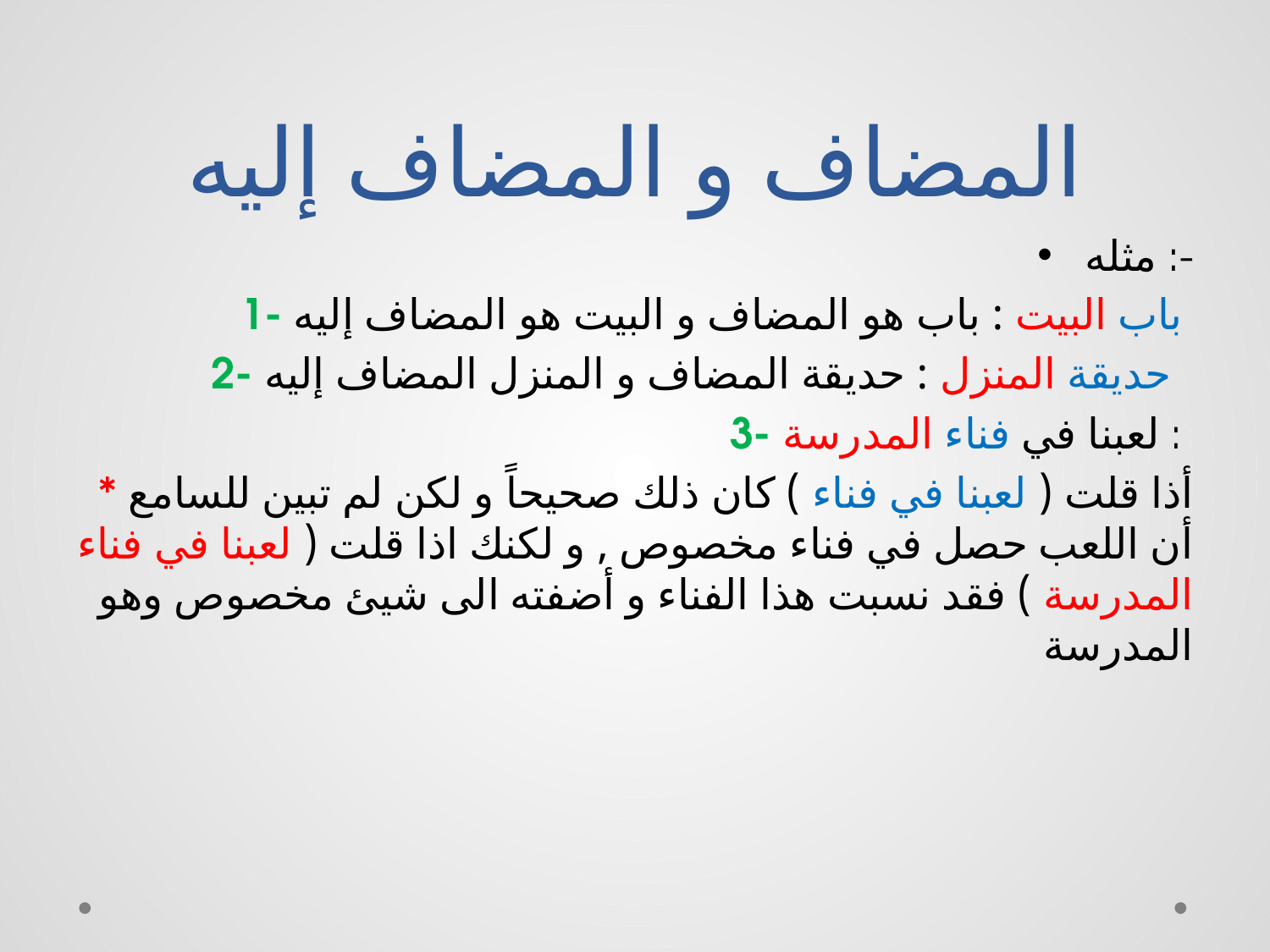

# المضاف و المضاف إليه
مثله :-
1- باب البيت : باب هو المضاف و البيت هو المضاف إليه
2- حديقة المنزل : حديقة المضاف و المنزل المضاف إليه
3- لعبنا في فناء المدرسة :
* أذا قلت ( لعبنا في فناء ) كان ذلك صحيحاً و لكن لم تبين للسامع أن اللعب حصل في فناء مخصوص , و لكنك اذا قلت ( لعبنا في فناء المدرسة ) فقد نسبت هذا الفناء و أضفته الى شيئ مخصوص وهو المدرسة